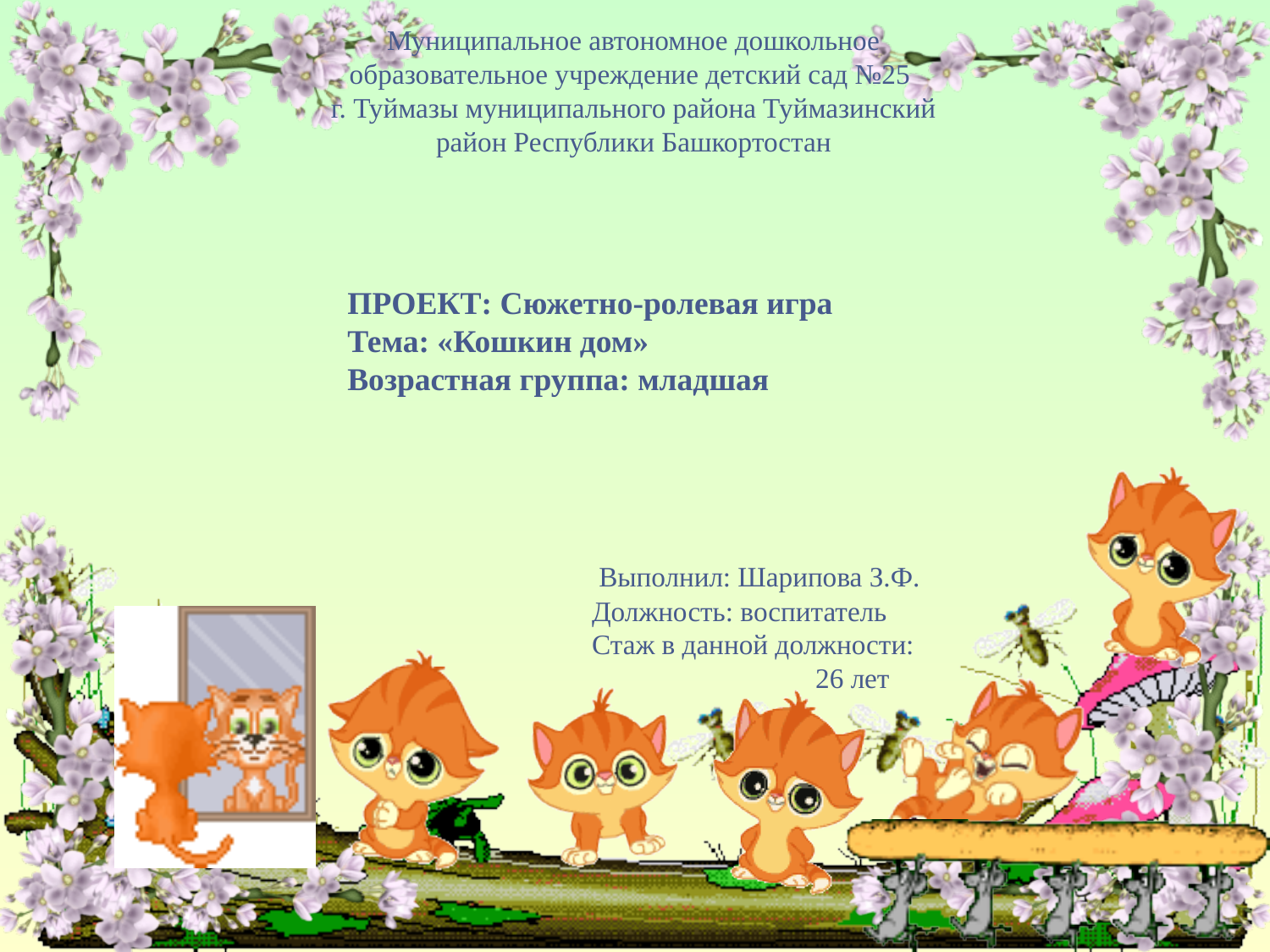

Муниципальное автономное дошкольное образовательное учреждение детский сад №25
г. Туймазы муниципального района Туймазинский район Республики Башкортостан
ПРОЕКТ: Сюжетно-ролевая игра
Тема: «Кошкин дом»
Возрастная группа: младшая

                                 Выполнил: Шарипова З.Ф.
                                   Должность: воспитатель
                                   Стаж в данной должности:
                                                                   26 лет